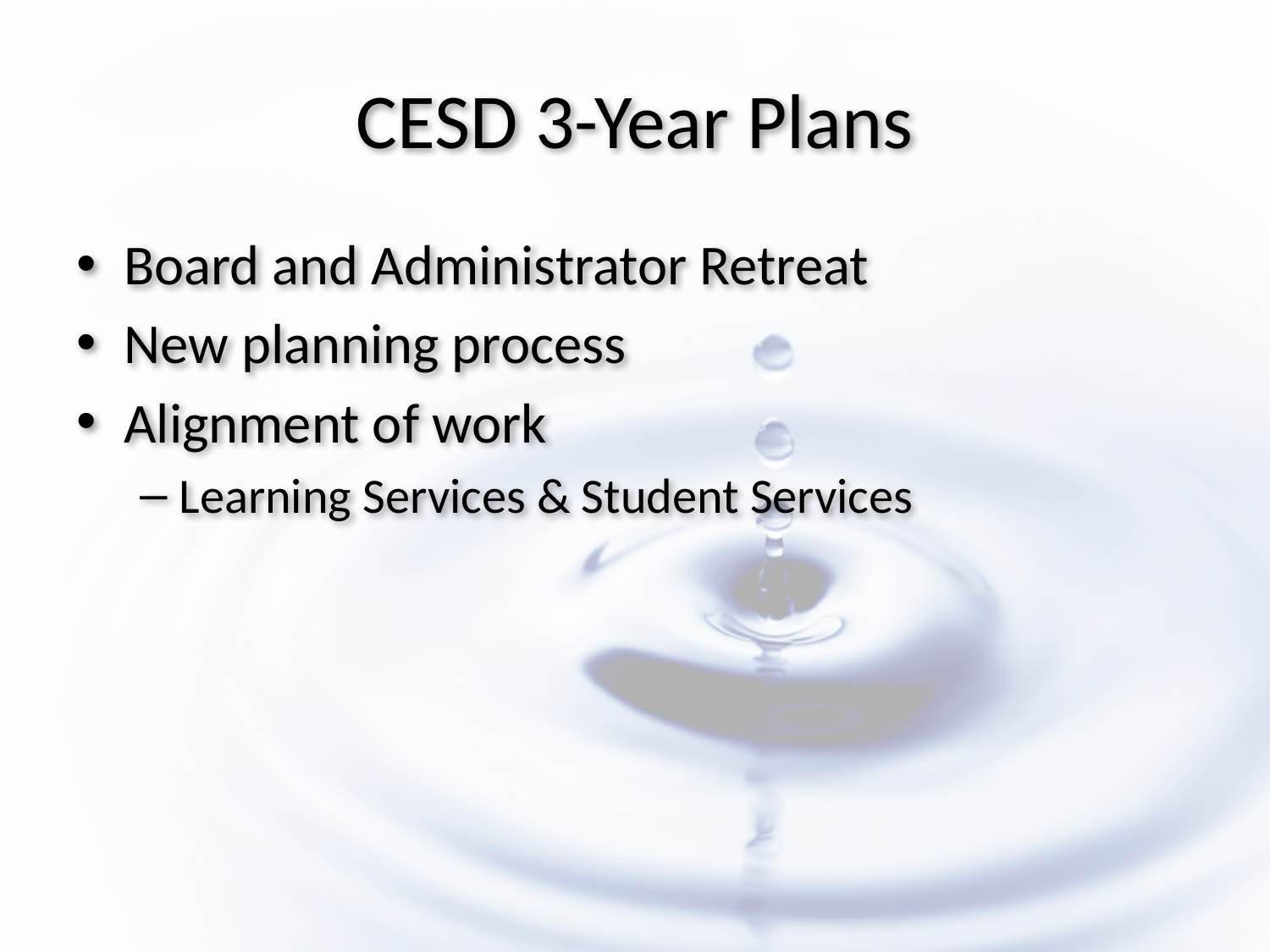

# CESD 3-Year Plans
Board and Administrator Retreat
New planning process
Alignment of work
Learning Services & Student Services